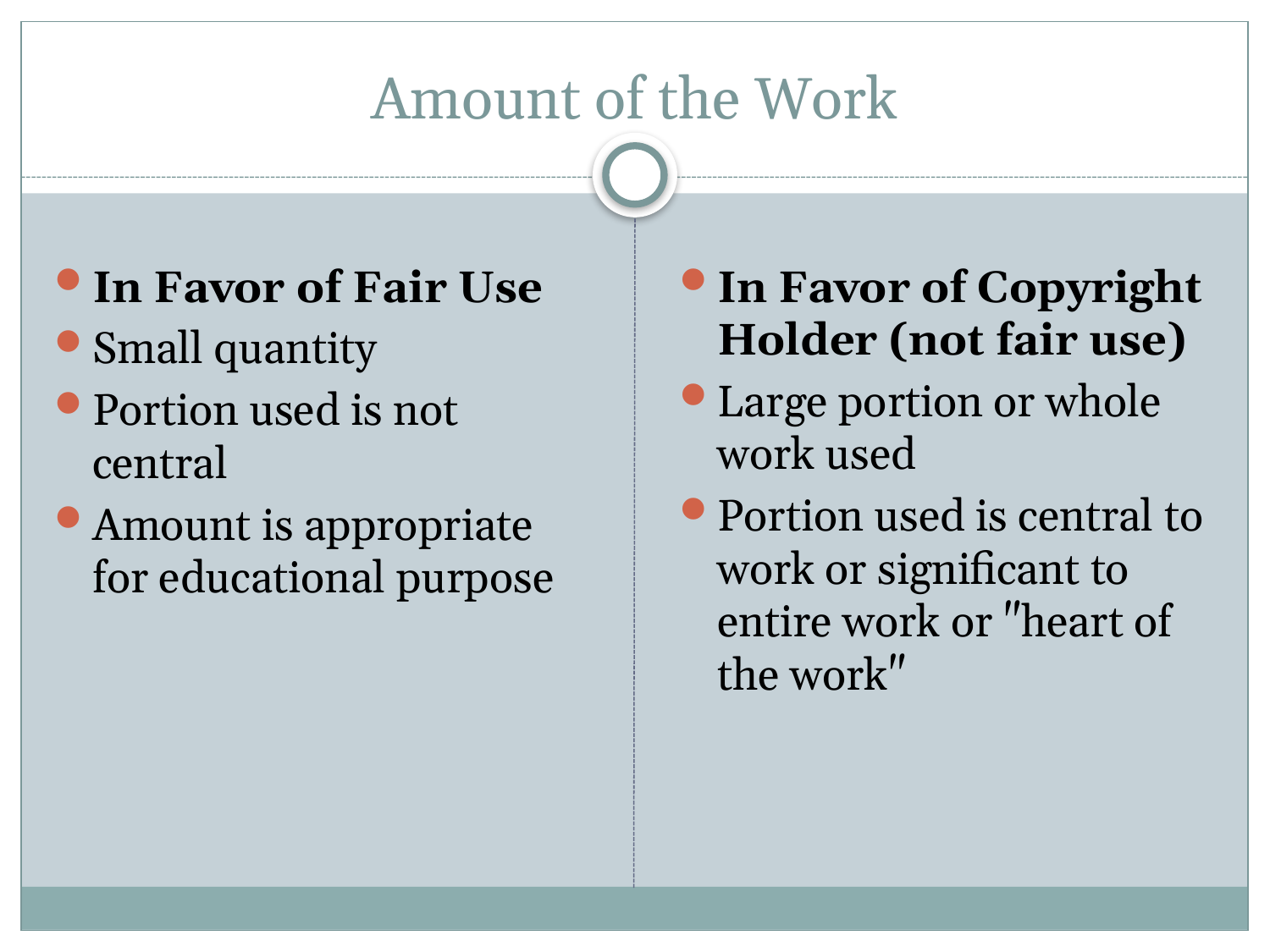

# Amount of the Work

In Favor of Fair Use
Small quantity
Portion used is not central
Amount is appropriate for educational purpose

In Favor of Copyright Holder (not fair use)
Large portion or whole work used
Portion used is central to work or significant to entire work or "heart of the work"